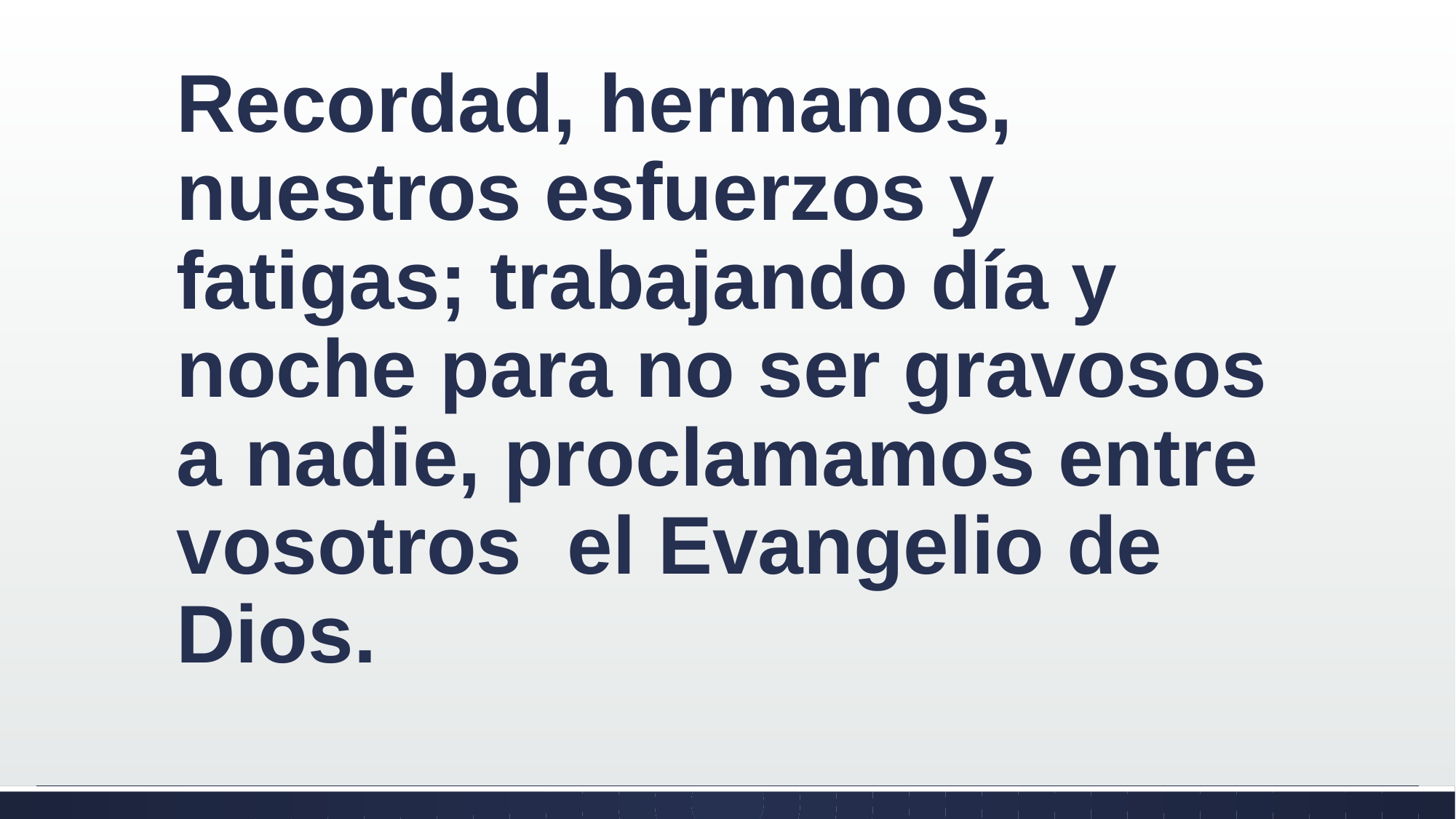

#
Recordad, hermanos, nuestros esfuerzos y fatigas; trabajando día y noche para no ser gravosos a nadie, proclamamos entre vosotros  el Evangelio de Dios.